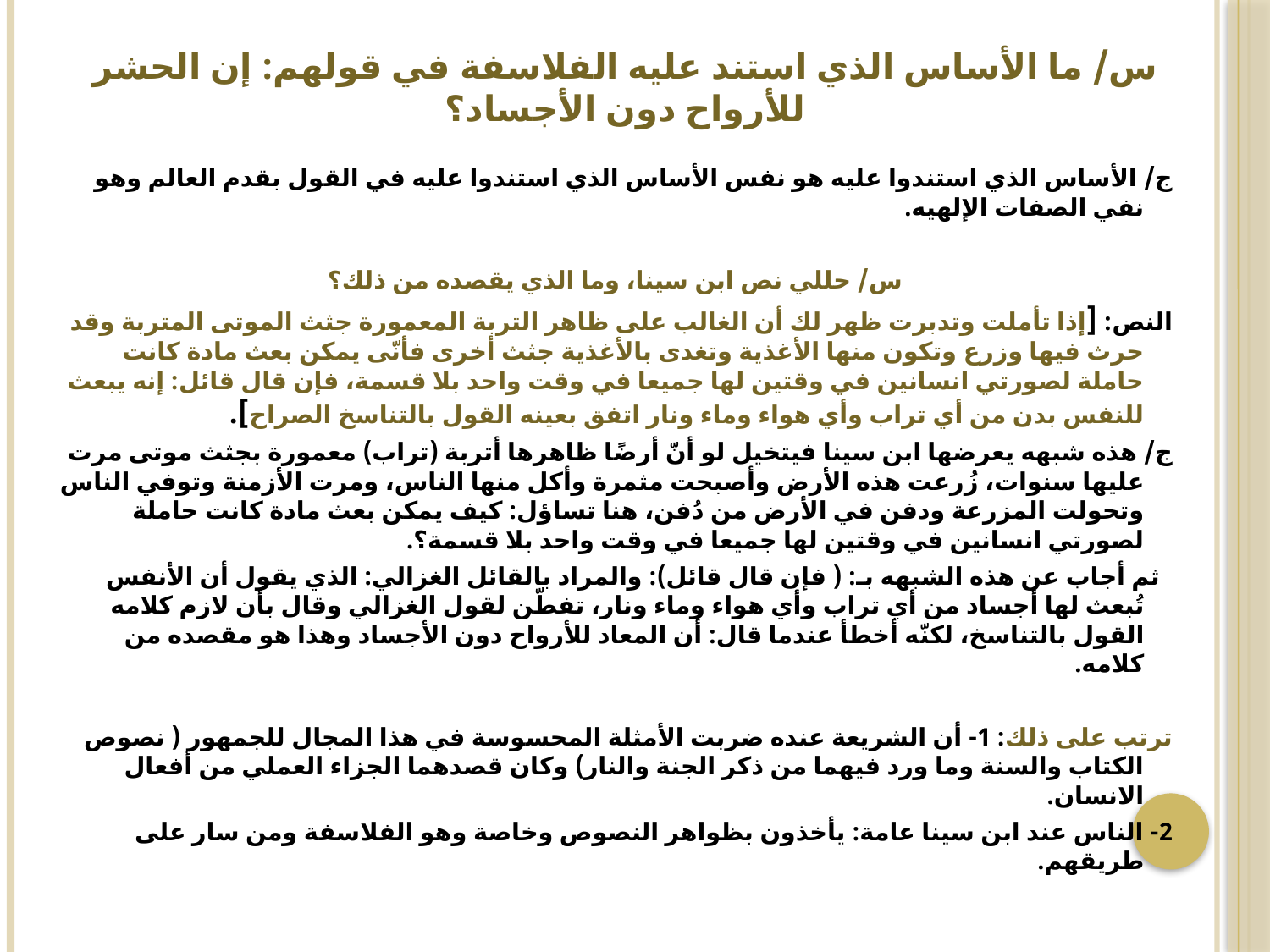

# س/ ما الأساس الذي استند عليه الفلاسفة في قولهم: إن الحشر للأرواح دون الأجساد؟
ج/ الأساس الذي استندوا عليه هو نفس الأساس الذي استندوا عليه في القول بقدم العالم وهو نفي الصفات الإلهيه.

س/ حللي نص ابن سينا، وما الذي يقصده من ذلك؟
النص: [إذا تأملت وتدبرت ظهر لك أن الغالب على ظاهر التربة المعمورة جثث الموتى المتربة وقد حرث فيها وزرع وتكون منها الأغذية وتغدى بالأغذية جثث أخرى فأنّى يمكن بعث مادة كانت حاملة لصورتي انسانين في وقتين لها جميعا في وقت واحد بلا قسمة، فإن قال قائل: إنه يبعث للنفس بدن من أي تراب وأي هواء وماء ونار اتفق بعينه القول بالتناسخ الصراح].
ج/ هذه شبهه يعرضها ابن سينا فيتخيل لو أنّ أرضًا ظاهرها أتربة (تراب) معمورة بجثث موتى مرت عليها سنوات، زُرعت هذه الأرض وأصبحت مثمرة وأكل منها الناس، ومرت الأزمنة وتوفي الناس وتحولت المزرعة ودفن في الأرض من دُفن، هنا تساؤل: كيف يمكن بعث مادة كانت حاملة لصورتي انسانين في وقتين لها جميعا في وقت واحد بلا قسمة؟.
  ثم أجاب عن هذه الشبهه بـ: ( فإن قال قائل): والمراد بالقائل الغزالي: الذي يقول أن الأنفس تُبعث لها أجساد من أي تراب وأي هواء وماء ونار، تفطّن لقول الغزالي وقال بأن لازم كلامه القول بالتناسخ، لكنّه أخطأ عندما قال: أن المعاد للأرواح دون الأجساد وهذا هو مقصده من كلامه.

ترتب على ذلك: 1- أن الشريعة عنده ضربت الأمثلة المحسوسة في هذا المجال للجمهور ( نصوص الكتاب والسنة وما ورد فيهما من ذكر الجنة والنار) وكان قصدهما الجزاء العملي من أفعال الانسان.
2- الناس عند ابن سينا عامة: يأخذون بظواهر النصوص وخاصة وهو الفلاسفة ومن سار على طريقهم.